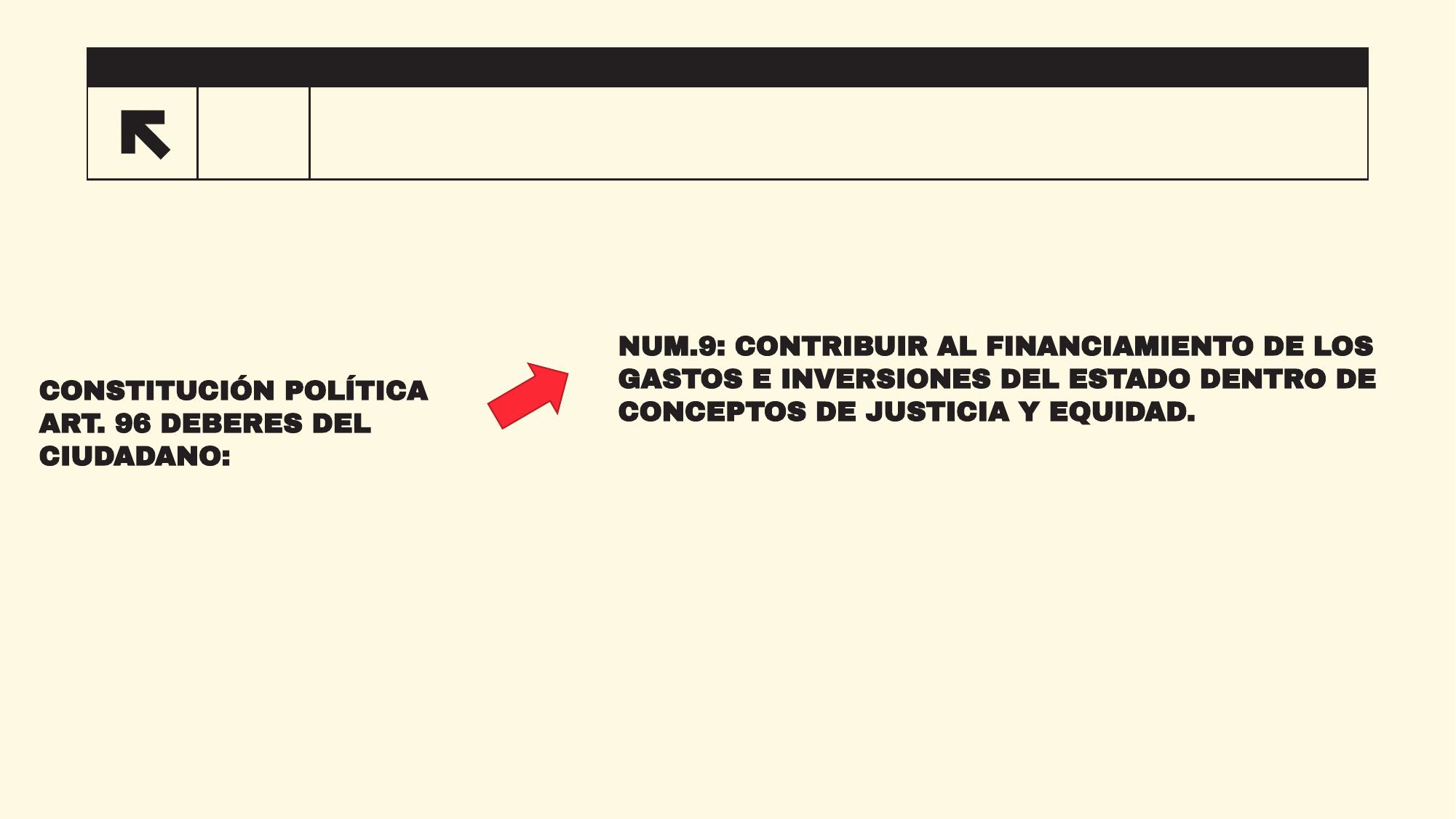

25
NUM.9: CONTRIBUIR AL FINANCIAMIENTO DE LOS GASTOS E INVERSIONES DEL ESTADO DENTRO DE CONCEPTOS DE JUSTICIA Y EQUIDAD.

CONSTITUCIÓN POLÍTICA ART. 96 DEBERES DEL CIUDADANO:
c